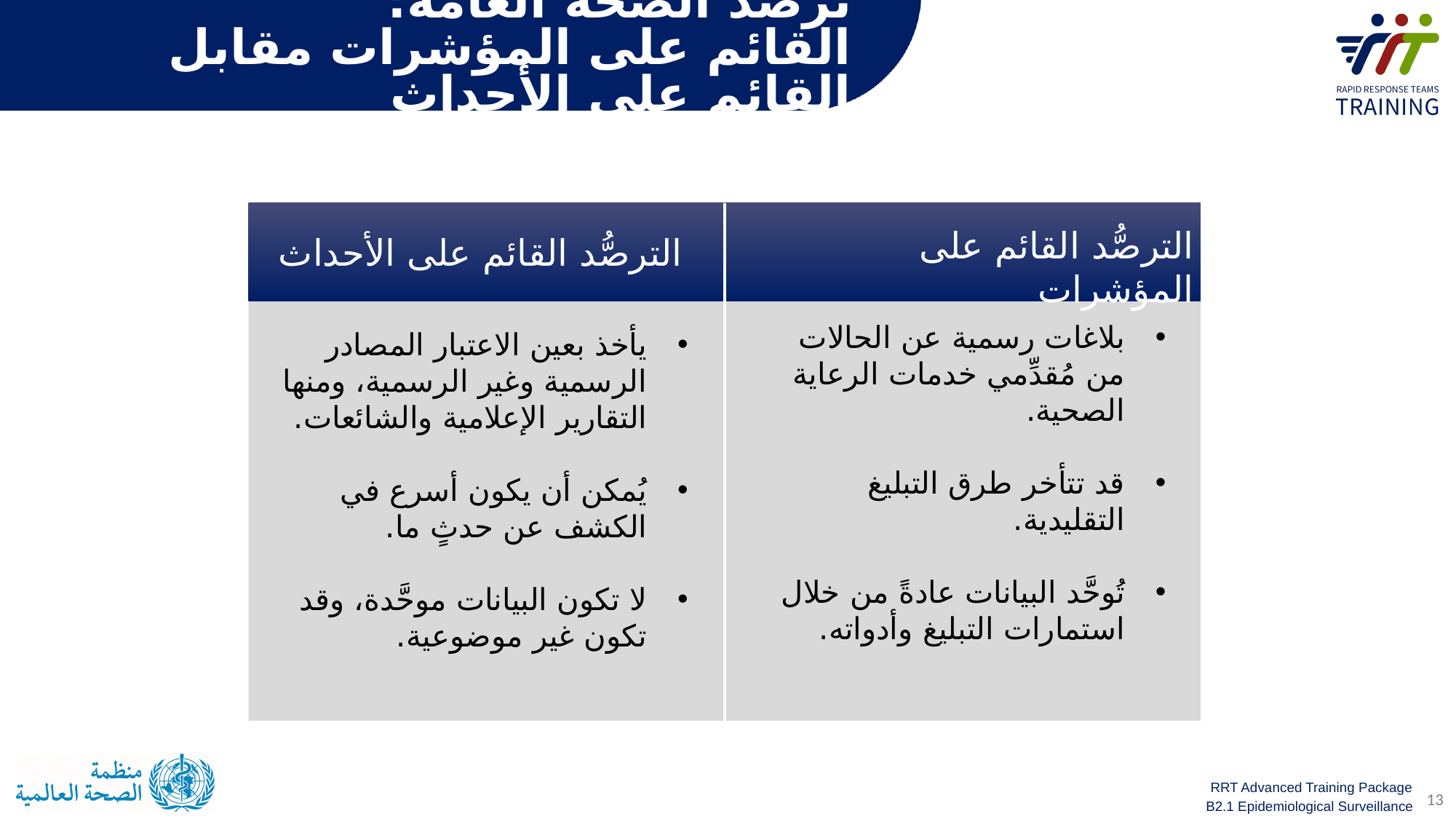

ترصُّد الصحة العامة:
القائم على المؤشرات مقابل القائم على الأحداث

الترصُّد القائم على المؤشرات
الترصُّد القائم على الأحداث
بلاغات رسمية عن الحالات من مُقدِّمي خدمات الرعاية الصحية.

قد تتأخر طرق التبليغ التقليدية.

تُوحَّد البيانات عادةً من خلال استمارات التبليغ وأدواته.
يأخذ بعين الاعتبار المصادر الرسمية وغير الرسمية، ومنها التقارير الإعلامية والشائعات.

يُمكن أن يكون أسرع في الكشف عن حدثٍ ما.

لا تكون البيانات موحَّدة، وقد تكون غير موضوعية.